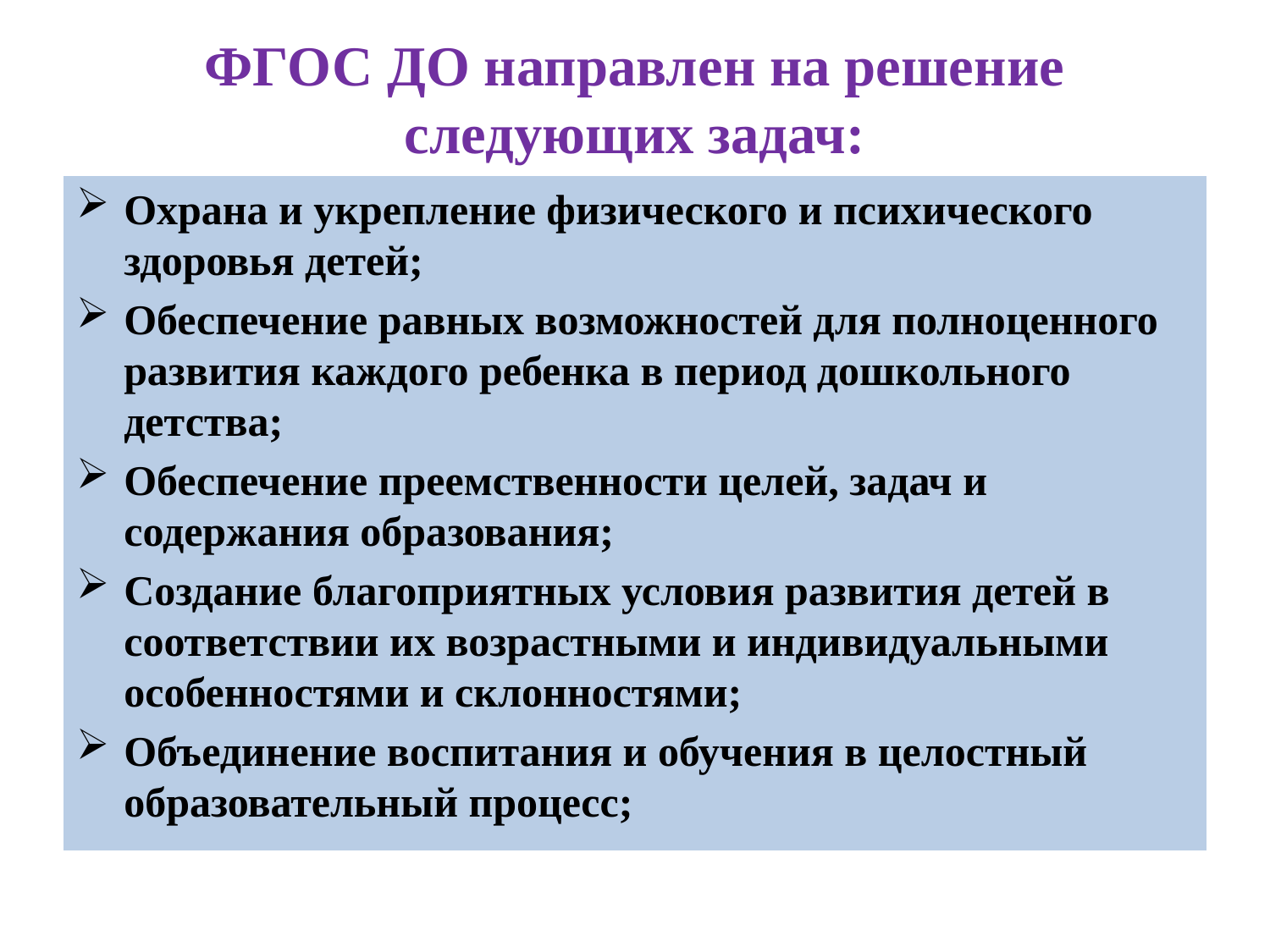

# ФГОС ДО направлен на решение следующих задач:
Охрана и укрепление физического и психического здоровья детей;
Обеспечение равных возможностей для полноценного развития каждого ребенка в период дошкольного детства;
Обеспечение преемственности целей, задач и содержания образования;
Создание благоприятных условия развития детей в соответствии их возрастными и индивидуальными особенностями и склонностями;
Объединение воспитания и обучения в целостный образовательный процесс;